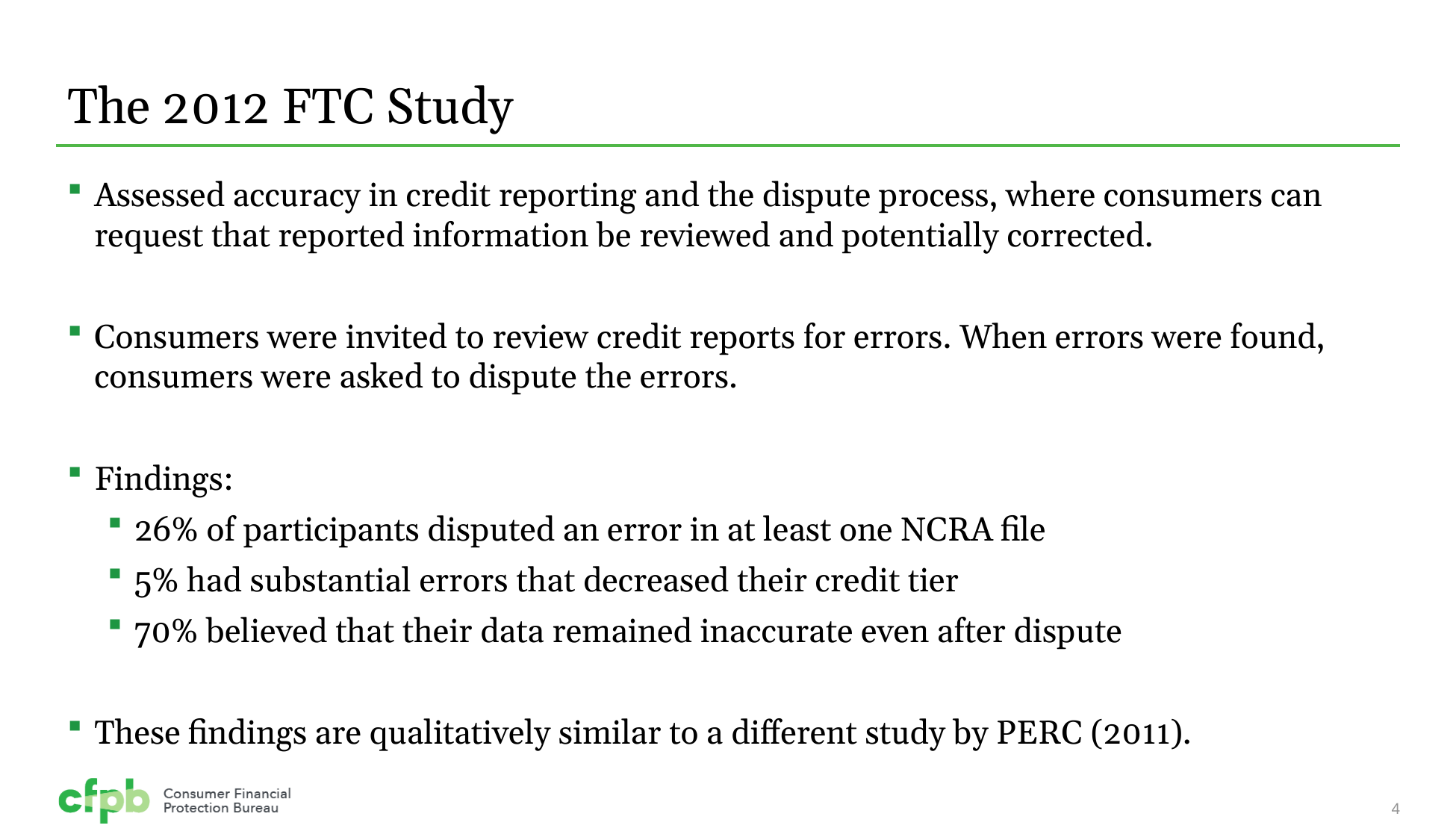

# The 2012 FTC Study
Assessed accuracy in credit reporting and the dispute process, where consumers can request that reported information be reviewed and potentially corrected.

Consumers were invited to review credit reports for errors. When errors were found, consumers were asked to dispute the errors.

Findings:
26% of participants disputed an error in at least one NCRA file
5% had substantial errors that decreased their credit tier
70% believed that their data remained inaccurate even after dispute

These findings are qualitatively similar to a different study by PERC (2011).
4